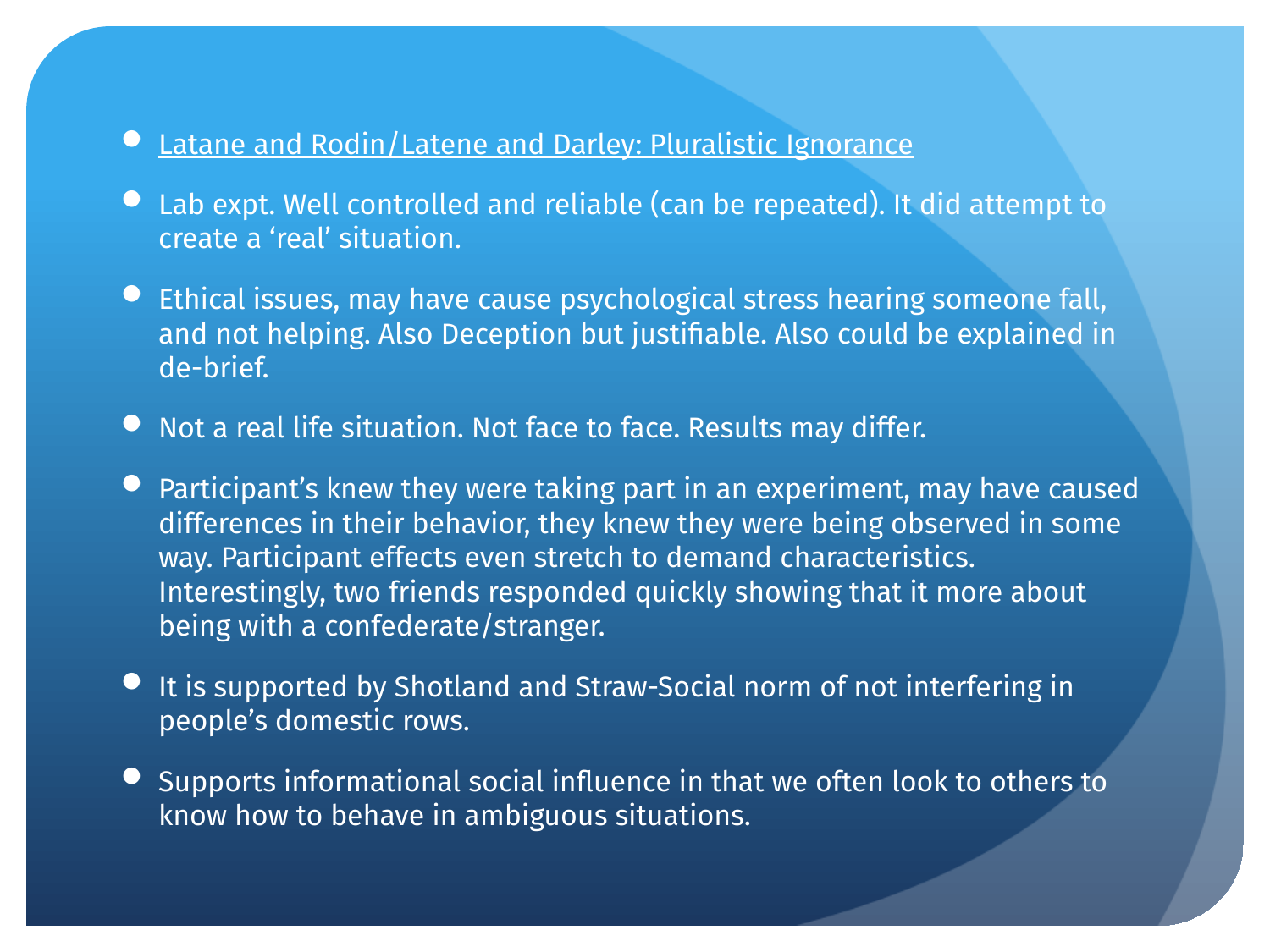

Latane and Rodin/Latene and Darley: Pluralistic Ignorance
Lab expt. Well controlled and reliable (can be repeated). It did attempt to create a ‘real’ situation.
Ethical issues, may have cause psychological stress hearing someone fall, and not helping. Also Deception but justifiable. Also could be explained in de-brief.
Not a real life situation. Not face to face. Results may differ.
Participant’s knew they were taking part in an experiment, may have caused differences in their behavior, they knew they were being observed in some way. Participant effects even stretch to demand characteristics. Interestingly, two friends responded quickly showing that it more about being with a confederate/stranger.
It is supported by Shotland and Straw-Social norm of not interfering in people’s domestic rows.
Supports informational social influence in that we often look to others to know how to behave in ambiguous situations.